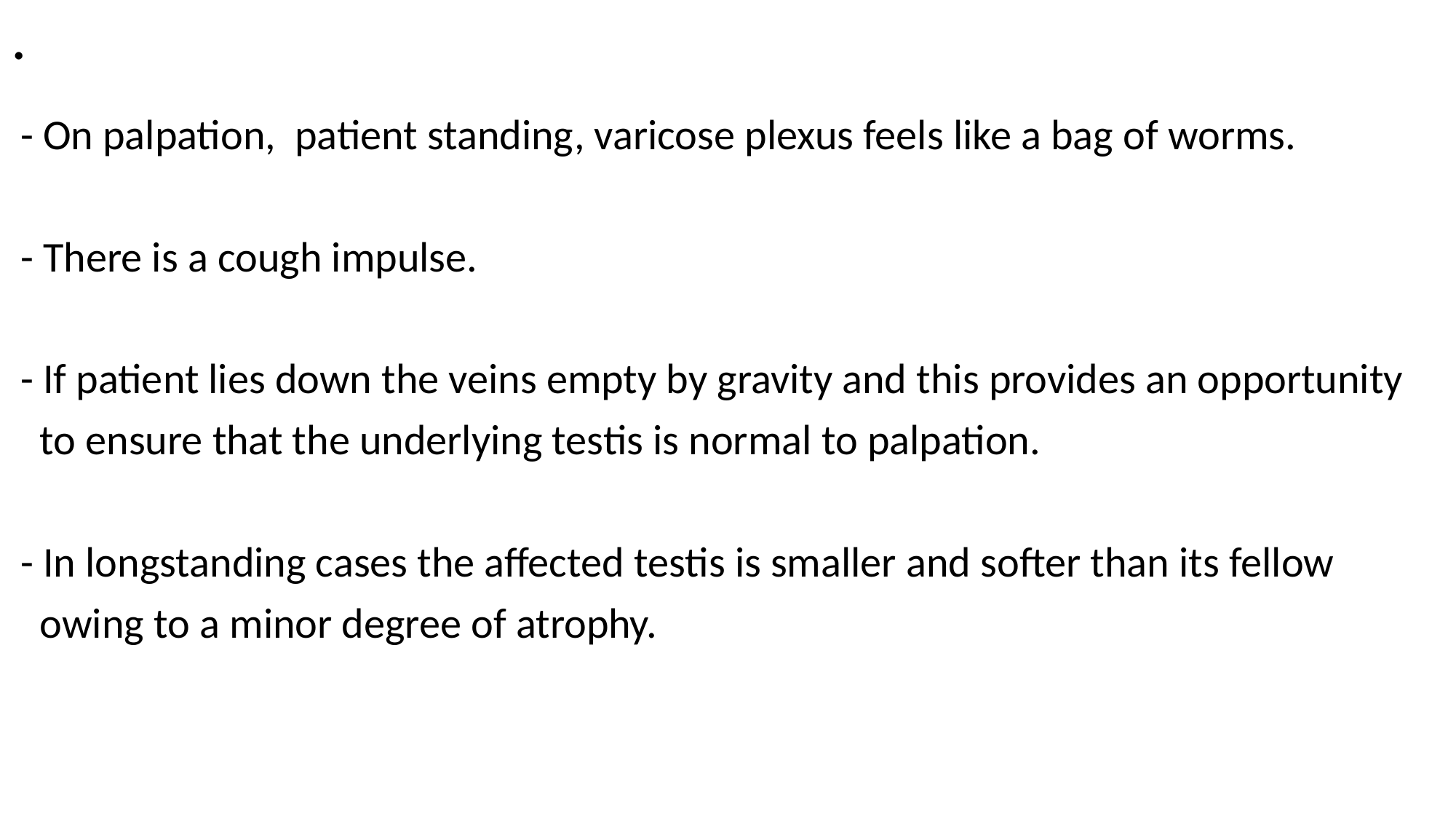

# .
 - On palpation,  patient standing, varicose plexus feels like a bag of worms.

 - There is a cough impulse.

 - If patient lies down the veins empty by gravity and this provides an opportunity
   to ensure that the underlying testis is normal to palpation.

 - In longstanding cases the affected testis is smaller and softer than its fellow
   owing to a minor degree of atrophy.